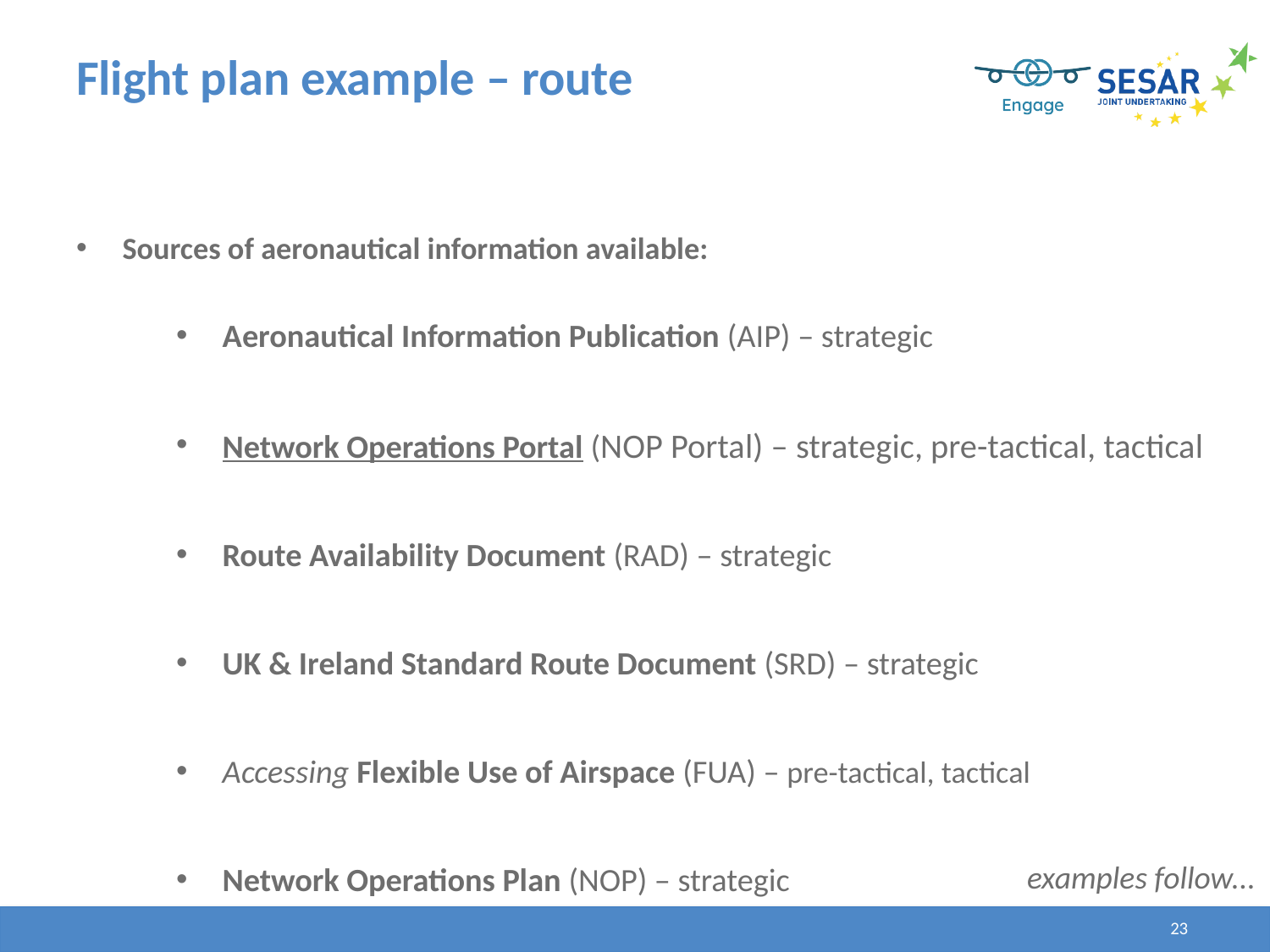

# Flight plan example – route
Sources of aeronautical information available:

Aeronautical Information Publication (AIP) – strategic

Network Operations Portal (NOP Portal) – strategic, pre-tactical, tactical

Route Availability Document (RAD) – strategic

UK & Ireland Standard Route Document (SRD) – strategic

Accessing Flexible Use of Airspace (FUA) – pre-tactical, tactical

Network Operations Plan (NOP) – strategic
examples follow...
23